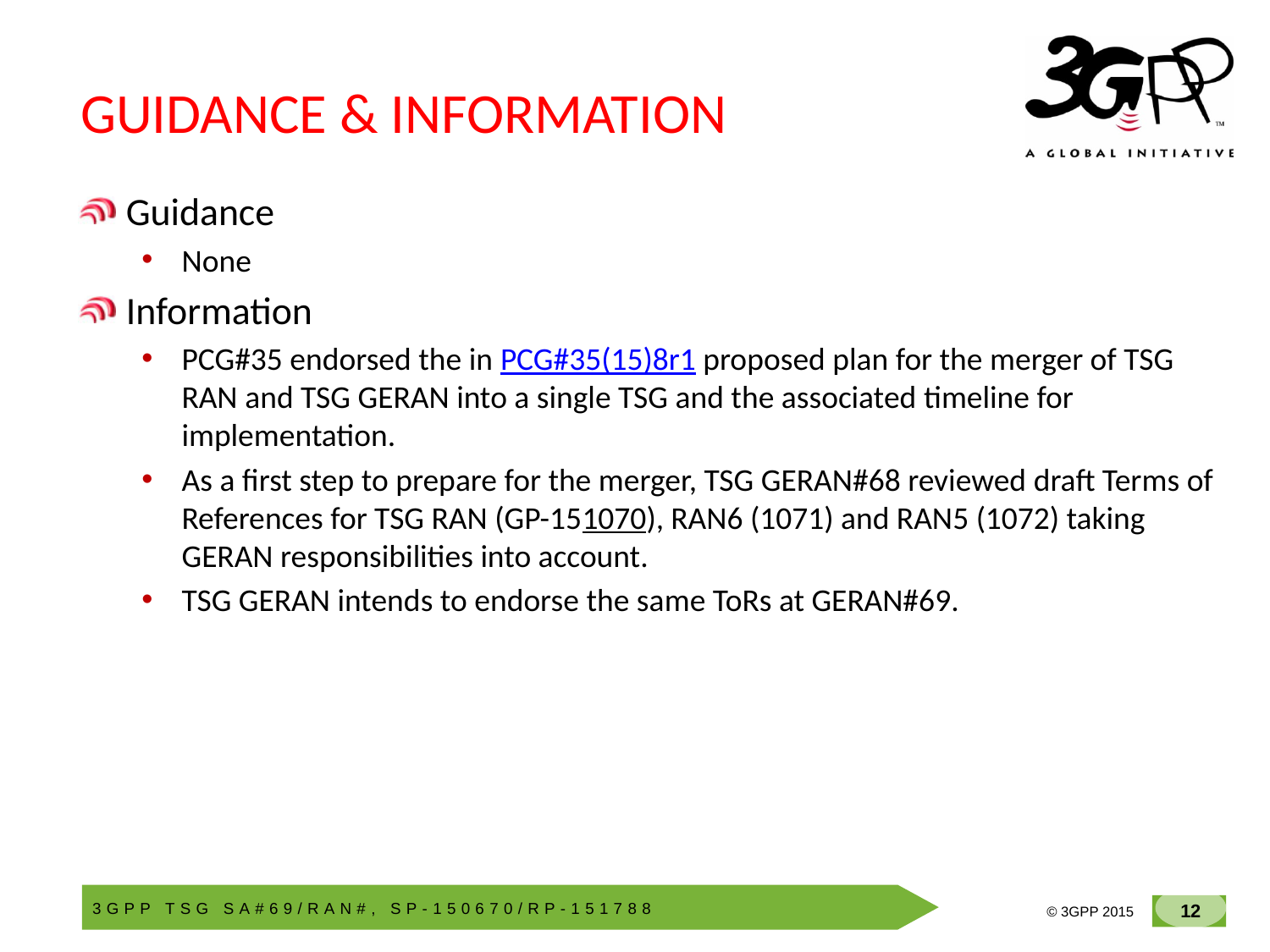

# GUIDANCE & INFORMATION
Guidance
None
Information
PCG#35 endorsed the in PCG#35(15)8r1 proposed plan for the merger of TSG RAN and TSG GERAN into a single TSG and the associated timeline for implementation.
As a first step to prepare for the merger, TSG GERAN#68 reviewed draft Terms of References for TSG RAN (GP-151070), RAN6 (1071) and RAN5 (1072) taking GERAN responsibilities into account.
TSG GERAN intends to endorse the same ToRs at GERAN#69.